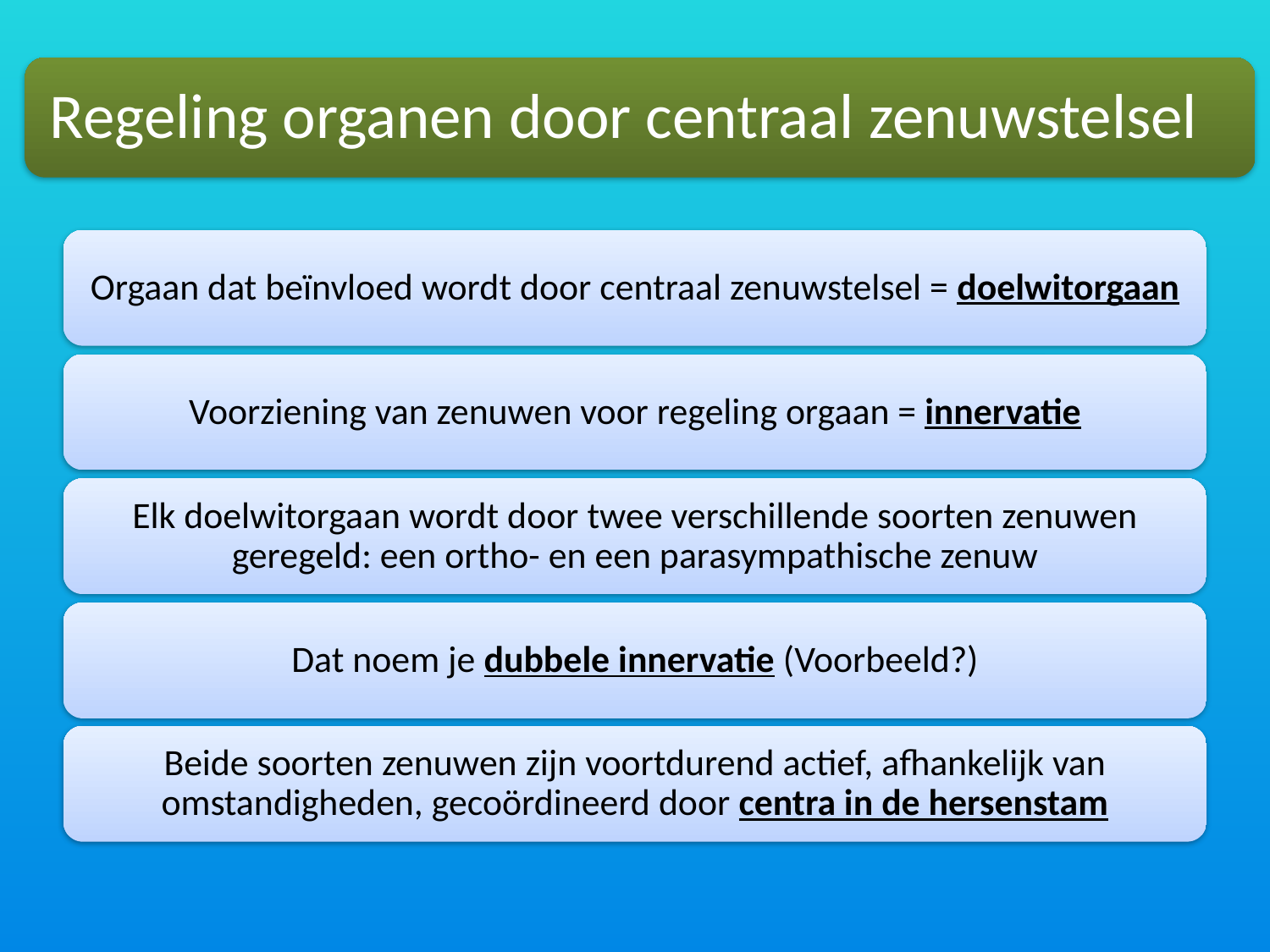

Regeling organen door centraal zenuwstelsel
Orgaan dat beïnvloed wordt door centraal zenuwstelsel = doelwitorgaan
Voorziening van zenuwen voor regeling orgaan = innervatie
Elk doelwitorgaan wordt door twee verschillende soorten zenuwen geregeld: een ortho- en een parasympathische zenuw
Dat noem je dubbele innervatie (Voorbeeld?)
Beide soorten zenuwen zijn voortdurend actief, afhankelijk van omstandigheden, gecoördineerd door centra in de hersenstam